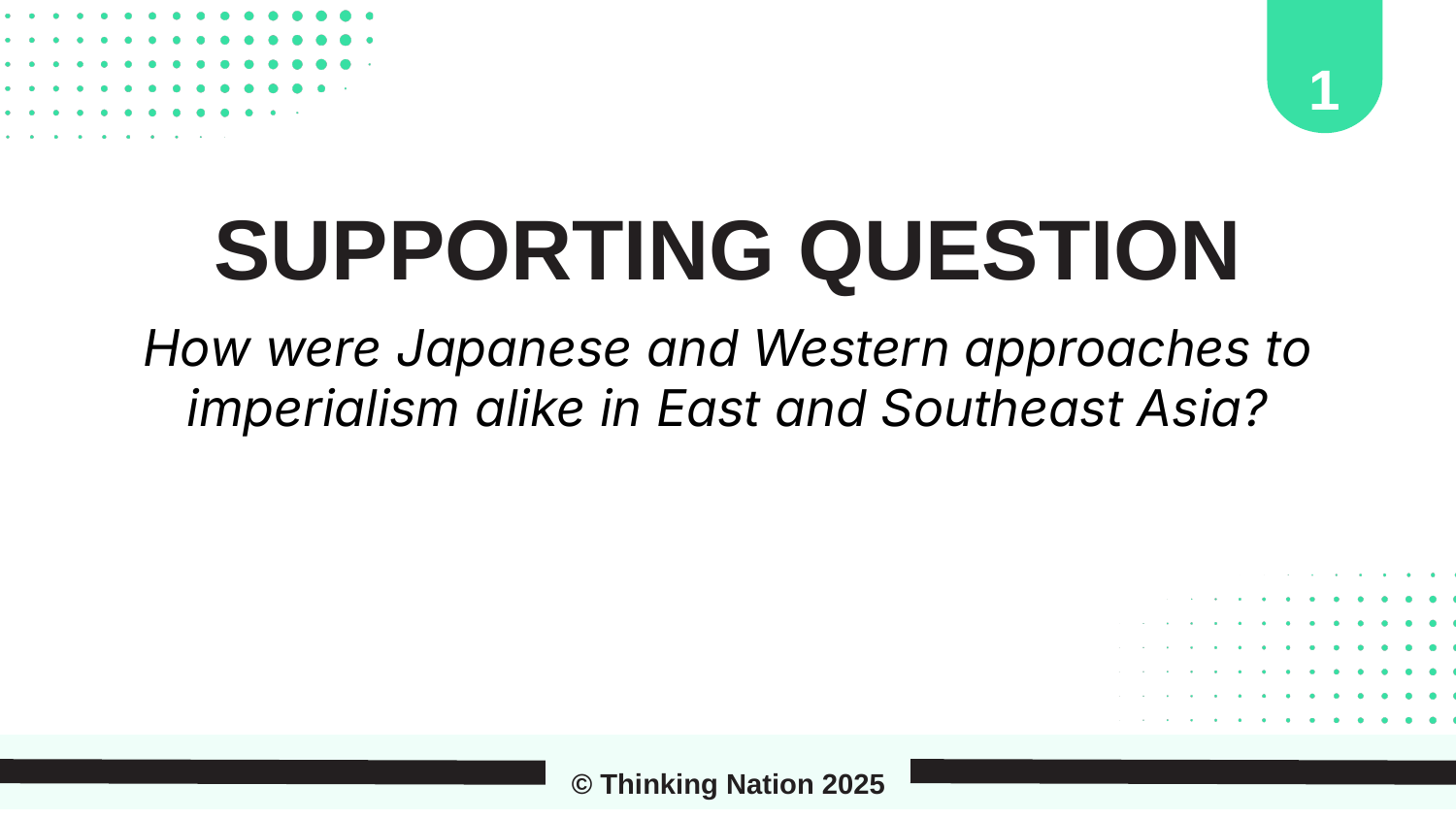

1
SUPPORTING QUESTION
How were Japanese and Western approaches to imperialism alike in East and Southeast Asia?

© Thinking Nation 2025